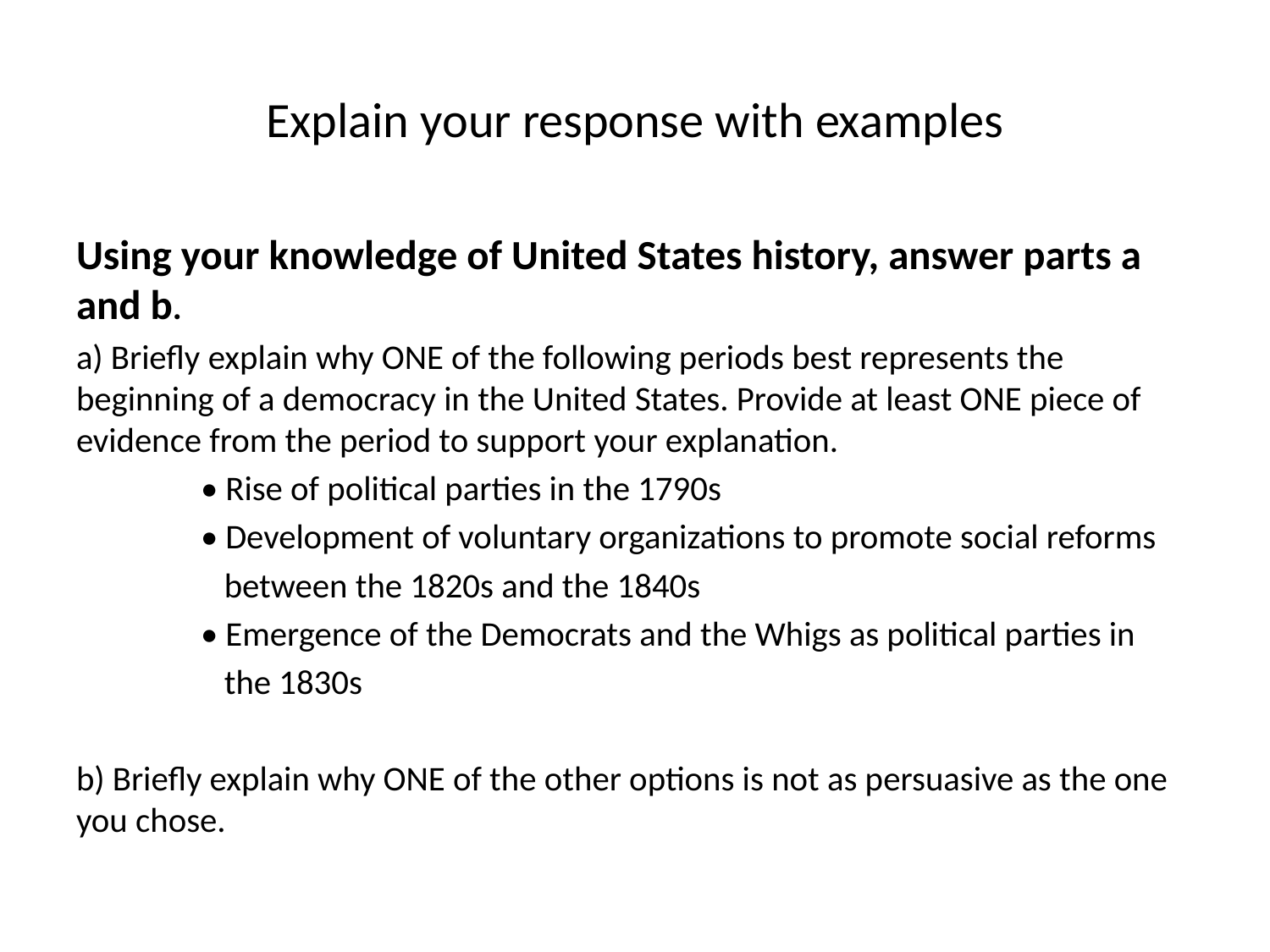

# Explain your response with examples
Using your knowledge of United States history, answer parts a and b.
a) Briefly explain why ONE of the following periods best represents the beginning of a democracy in the United States. Provide at least ONE piece of evidence from the period to support your explanation.
	• Rise of political parties in the 1790s
	• Development of voluntary organizations to promote social reforms
	   between the 1820s and the 1840s
	• Emergence of the Democrats and the Whigs as political parties in
	   the 1830s

b) Briefly explain why ONE of the other options is not as persuasive as the one you chose.